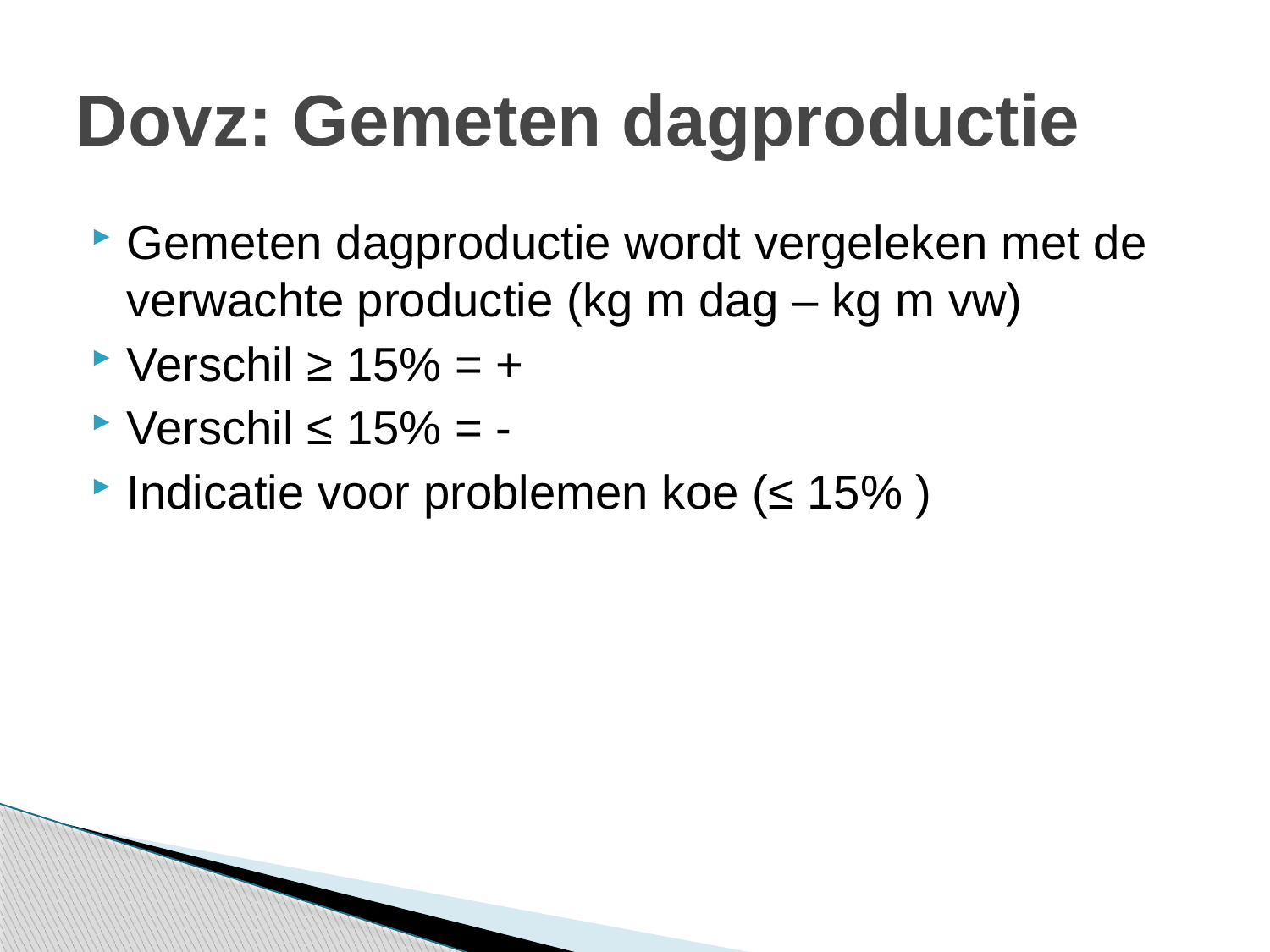

# Dovz: Gemeten dagproductie
Gemeten dagproductie wordt vergeleken met de verwachte productie (kg m dag – kg m vw)
Verschil ≥ 15% = +
Verschil ≤ 15% = -
Indicatie voor problemen koe (≤ 15% )